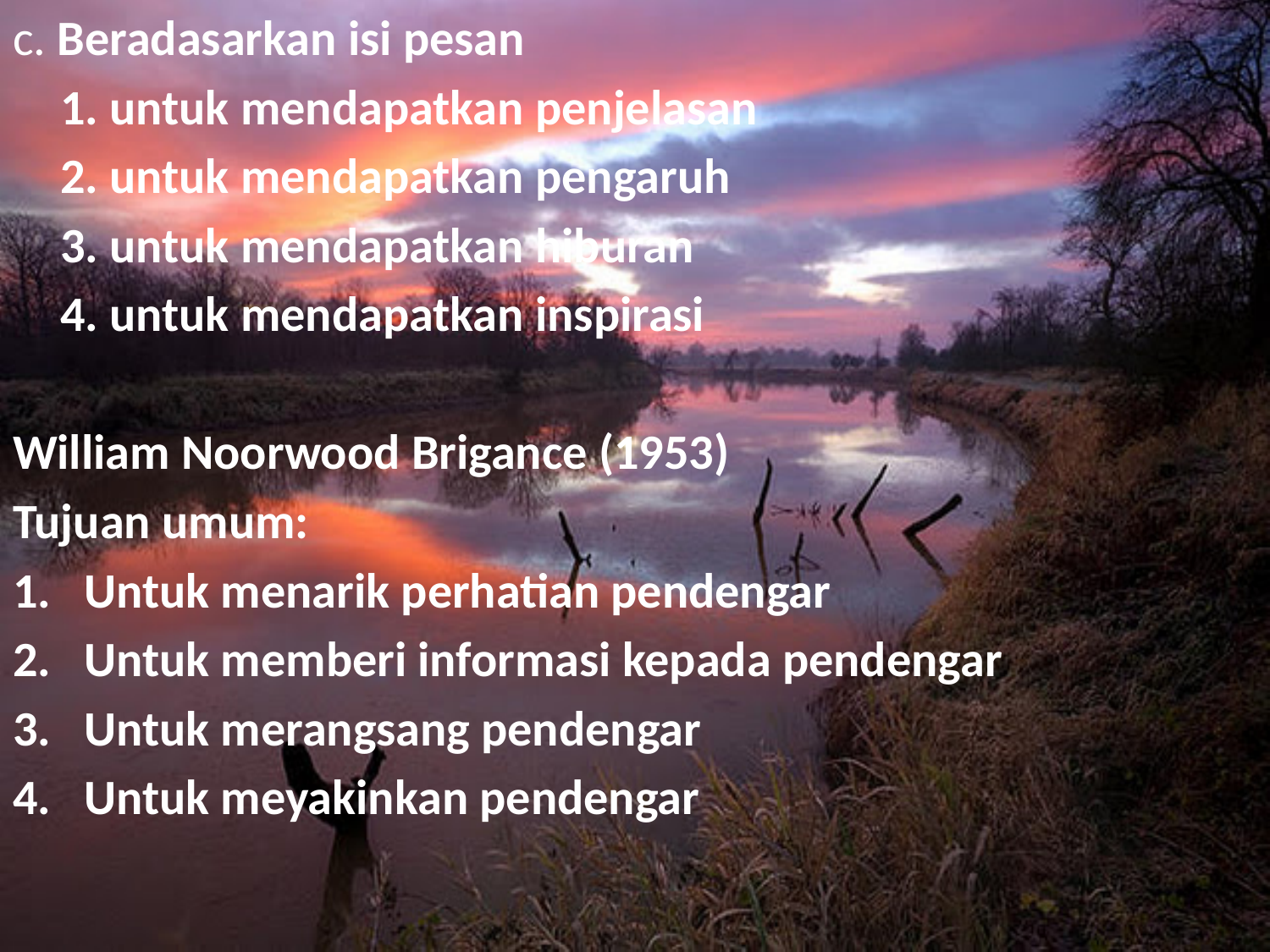

c. Beradasarkan isi pesan
	1. untuk mendapatkan penjelasan
	2. untuk mendapatkan pengaruh
	3. untuk mendapatkan hiburan
	4. untuk mendapatkan inspirasi

William Noorwood Brigance (1953)
Tujuan umum:
Untuk menarik perhatian pendengar
Untuk memberi informasi kepada pendengar
Untuk merangsang pendengar
Untuk meyakinkan pendengar